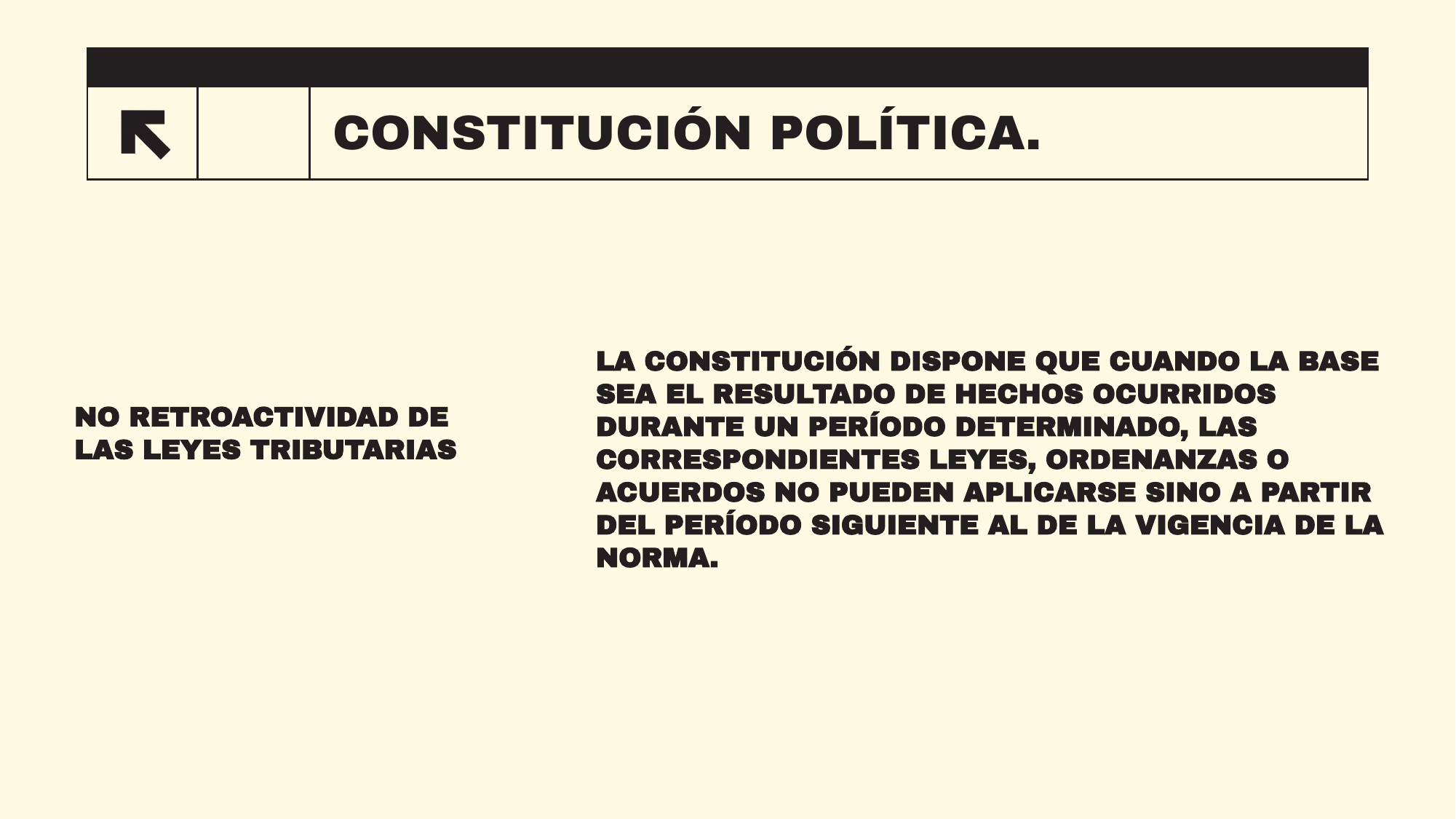

# CONSTITUCIÓN POLÍTICA.

22
LA CONSTITUCIÓN DISPONE QUE CUANDO LA BASE SEA EL RESULTADO DE HECHOS OCURRIDOS DURANTE UN PERÍODO DETERMINADO, LAS CORRESPONDIENTES LEYES, ORDENANZAS O ACUERDOS NO PUEDEN APLICARSE SINO A PARTIR DEL PERÍODO SIGUIENTE AL DE LA VIGENCIA DE LA NORMA.
NO RETROACTIVIDAD DE LAS LEYES TRIBUTARIAS